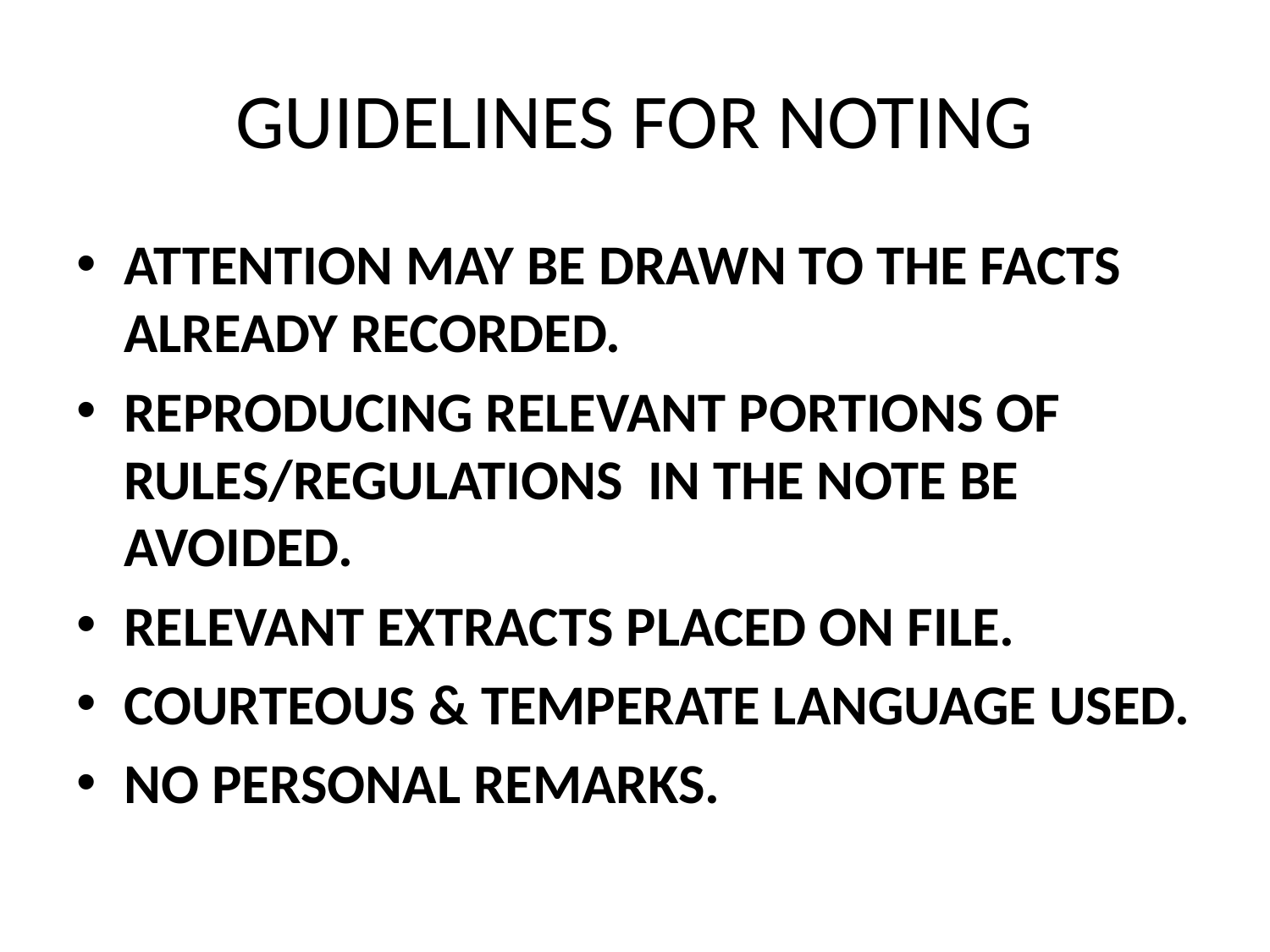

# GUIDELINES FOR NOTING
ATTENTION MAY BE DRAWN TO THE FACTS ALREADY RECORDED.
REPRODUCING RELEVANT PORTIONS OF RULES/REGULATIONS  IN THE NOTE BE AVOIDED.
RELEVANT EXTRACTS PLACED ON FILE.
COURTEOUS & TEMPERATE LANGUAGE USED.
NO PERSONAL REMARKS.